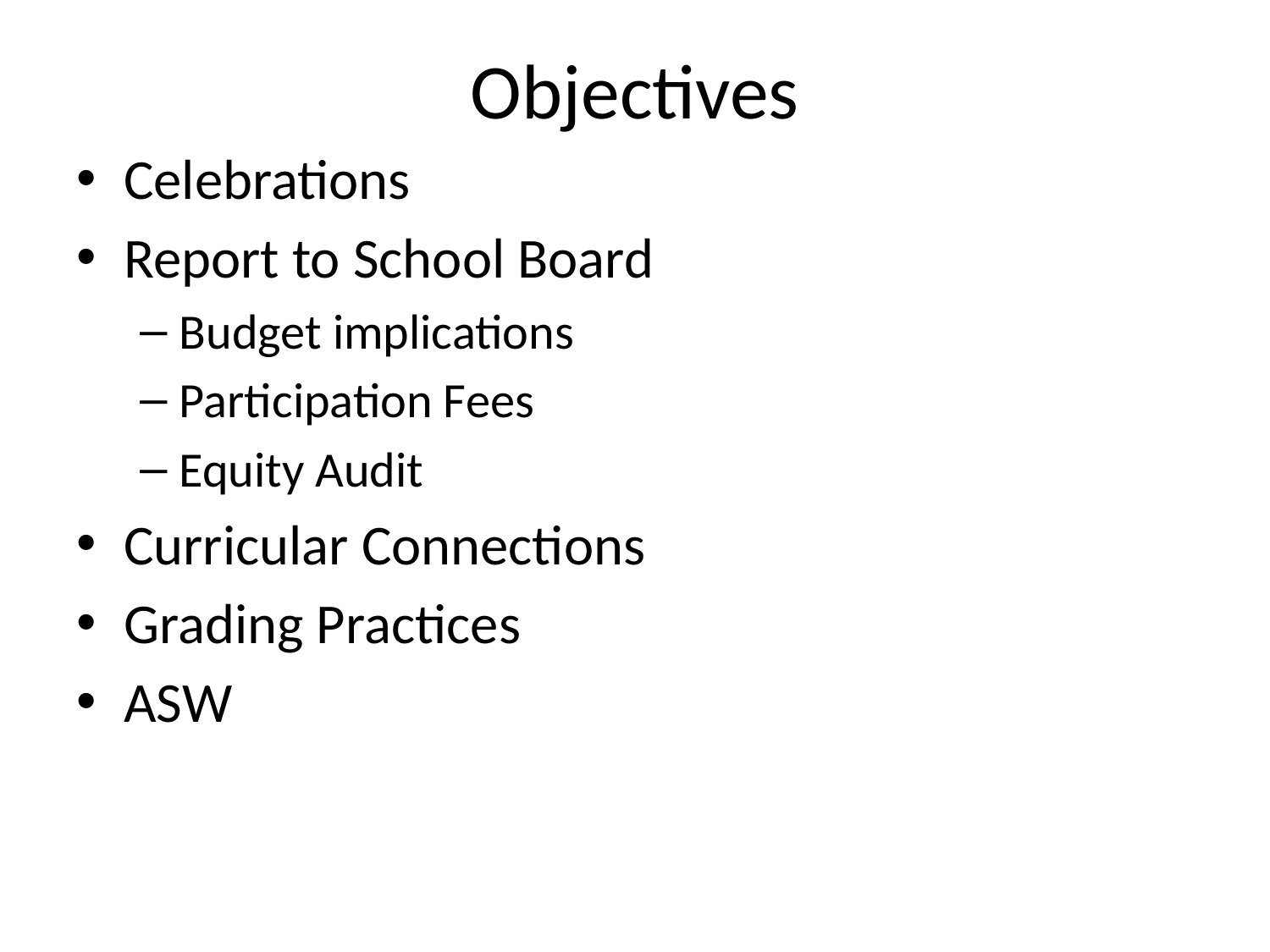

# Objectives
Celebrations
Report to School Board
Budget implications
Participation Fees
Equity Audit
Curricular Connections
Grading Practices
ASW